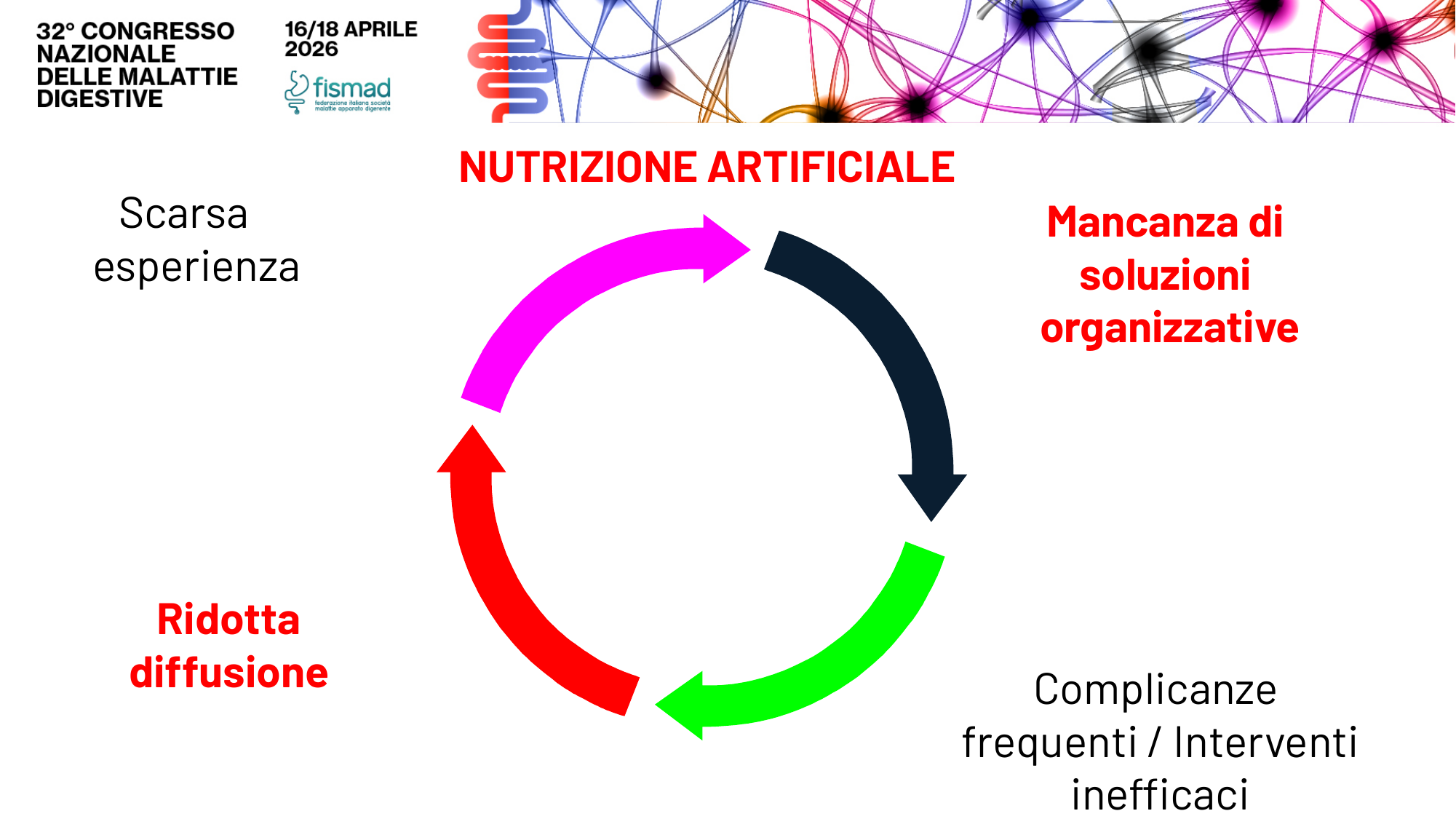

NUTRIZIONE ARTIFICIALE
     Scarsa
  esperienza
Mancanza di
soluzioni
organizzative

Ridotta
diffusione
Complicanze
frequenti / Interventi inefficaci